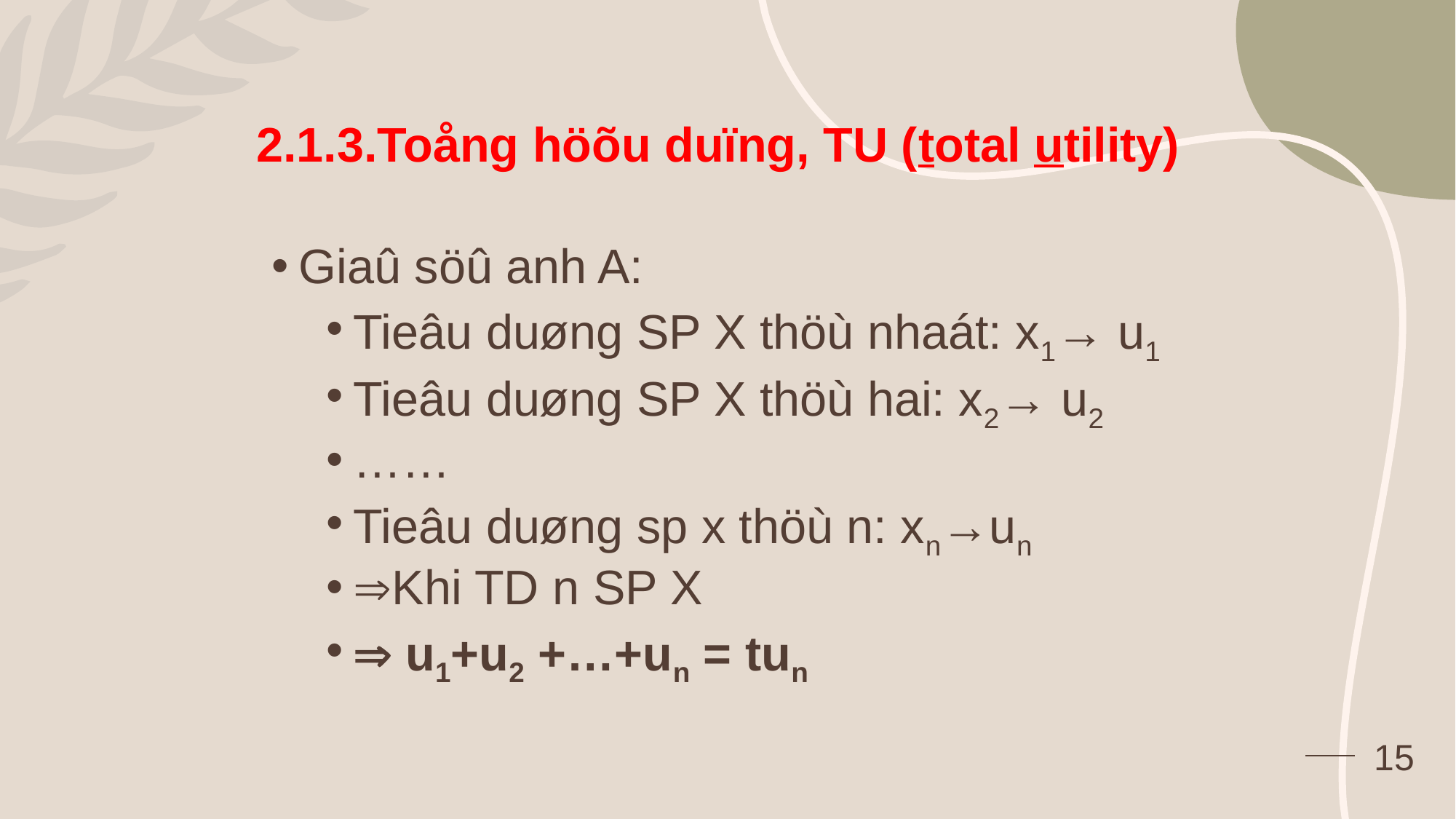

2.1.3.Toång höõu duïng, TU (total utility)
#
Giaû söû anh A:
Tieâu duøng SP X thöù nhaát: x1→ u1
Tieâu duøng SP X thöù hai: x2→ u2
……
Tieâu duøng sp x thöù n: xn→un
⇒Khi TD n SP X
⇒ u1+u2 +…+un = tun

15